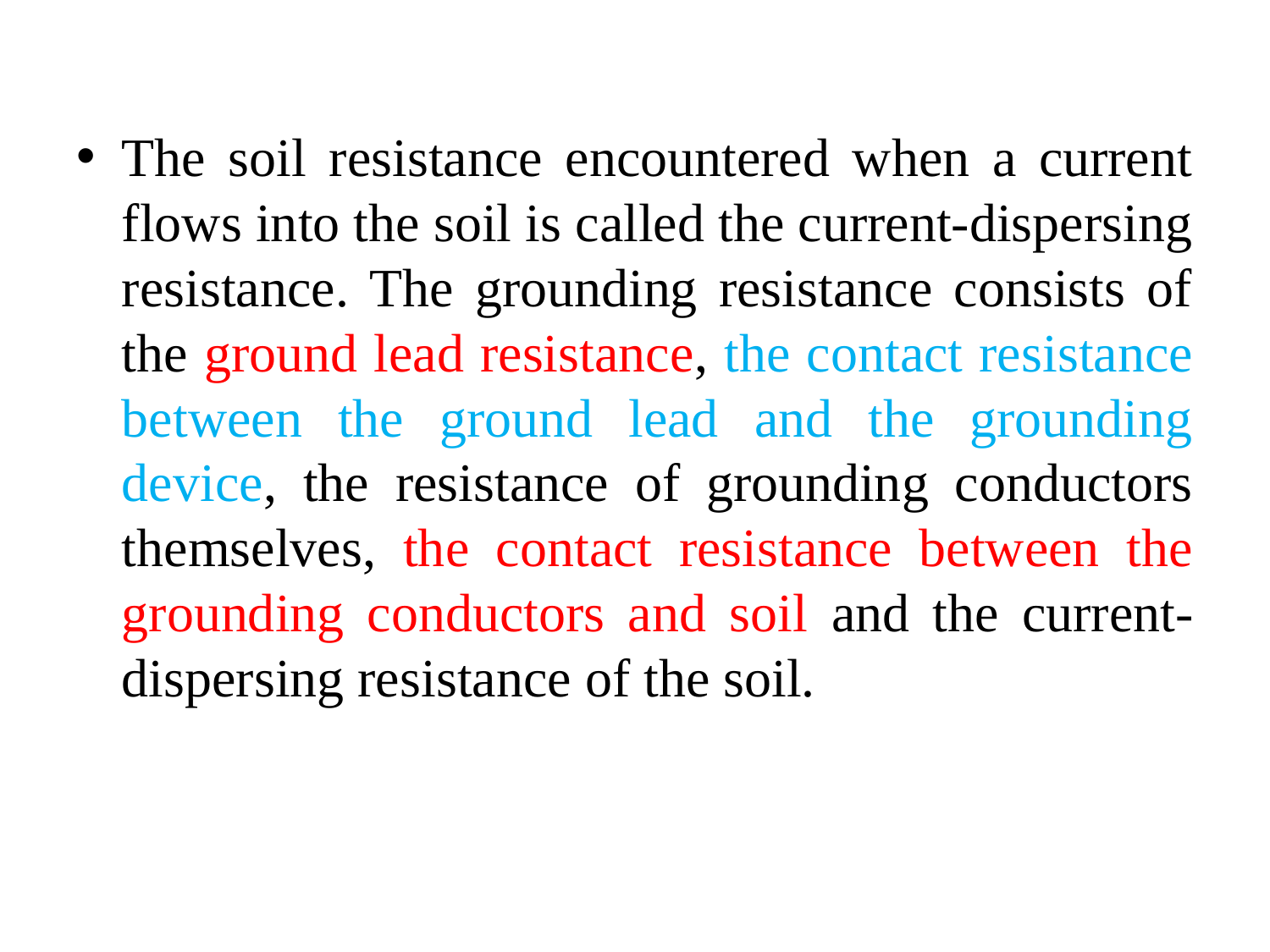

The soil resistance encountered when a current flows into the soil is called the current-dispersing resistance. The grounding resistance consists of the ground lead resistance, the contact resistance between the ground lead and the grounding device, the resistance of grounding conductors themselves, the contact resistance between the grounding conductors and soil and the current-dispersing resistance of the soil.